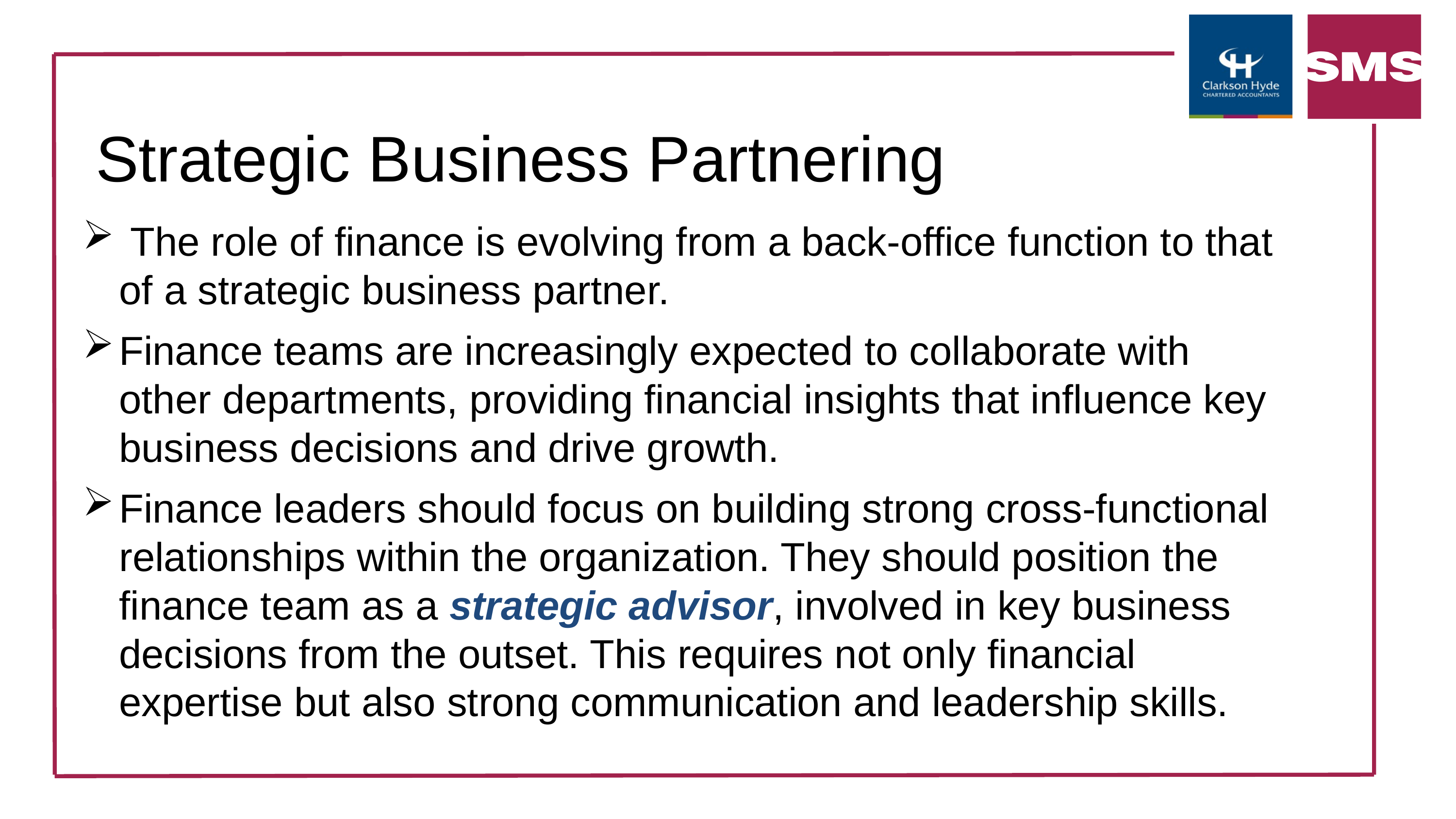

Strategic Business Partnering
 The role of finance is evolving from a back-office function to that of a strategic business partner.
Finance teams are increasingly expected to collaborate with other departments, providing financial insights that influence key business decisions and drive growth.
Finance leaders should focus on building strong cross-functional relationships within the organization. They should position the finance team as a strategic advisor, involved in key business decisions from the outset. This requires not only financial expertise but also strong communication and leadership skills.